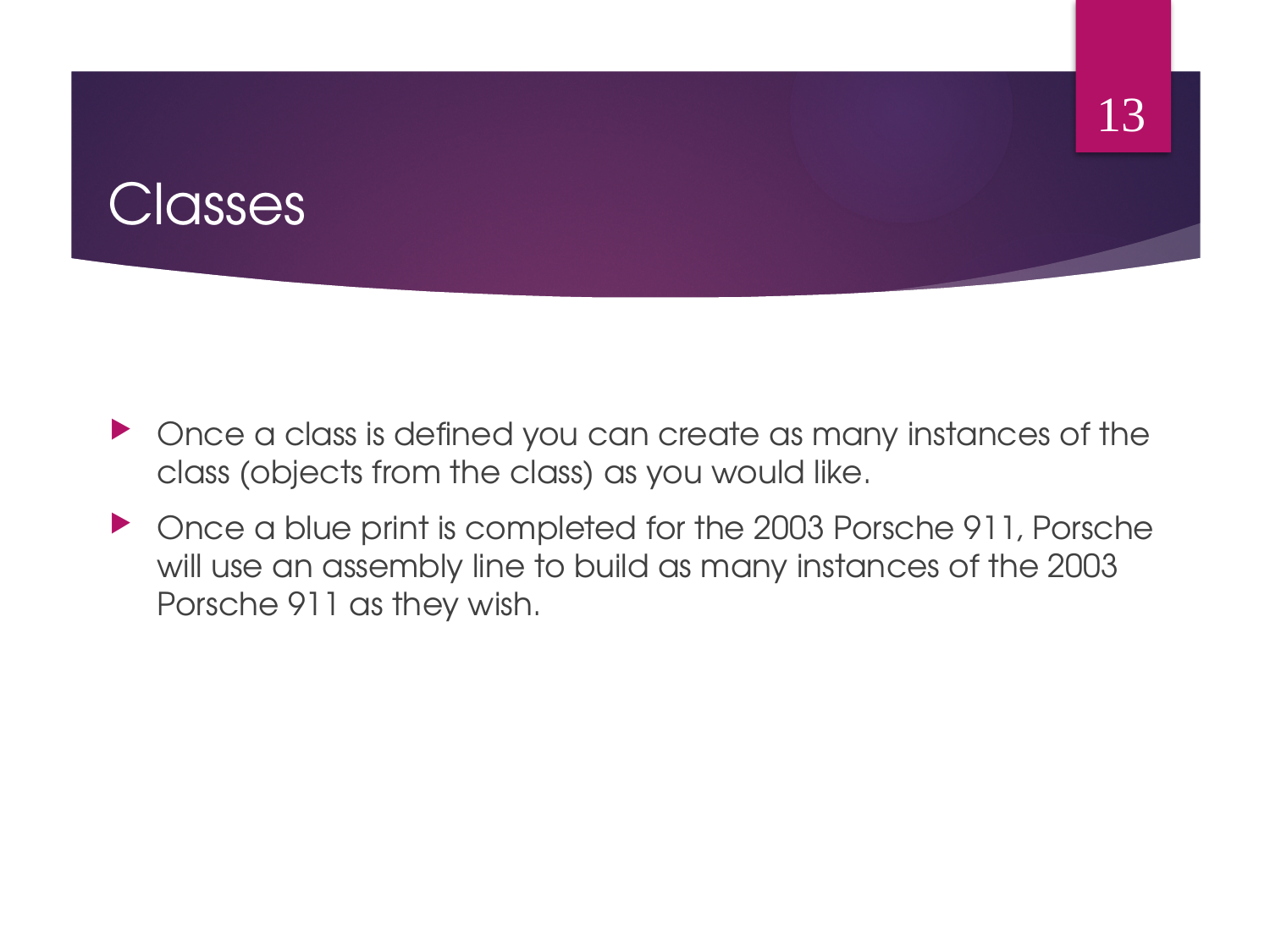

# Classes
13

Once a class is defined you can create as many instances of the class (objects from the class) as you would like.
Once a blue print is completed for the 2003 Porsche 911, Porsche will use an assembly line to build as many instances of the 2003 Porsche 911 as they wish.